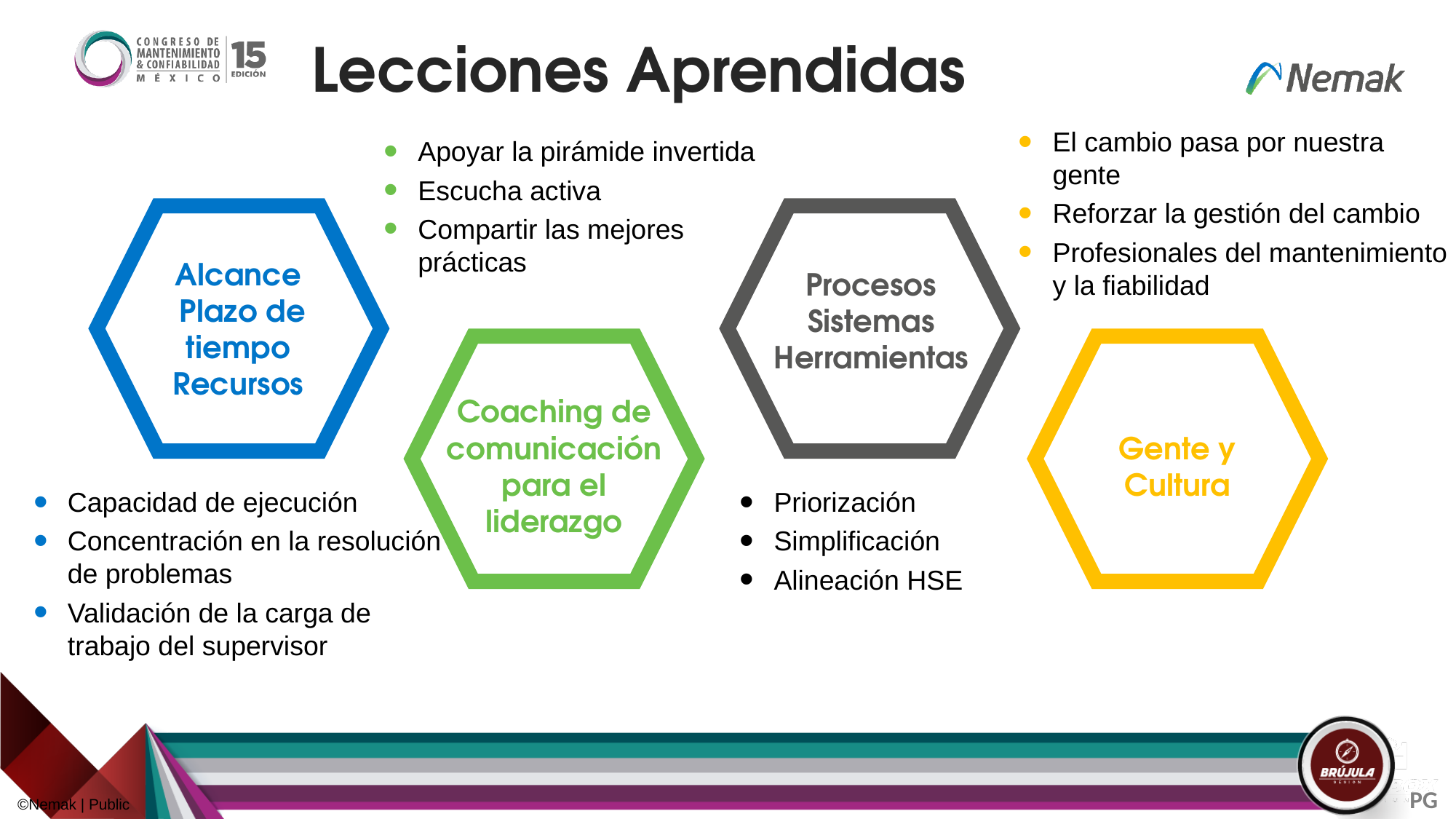

# Lecciones Aprendidas
El cambio pasa por nuestra gente
Reforzar la gestión del cambio
Profesionales del mantenimiento y la fiabilidad
Apoyar la pirámide invertida
Escucha activa
Compartir las mejores prácticas

Alcance
 Plazo de tiempo Recursos
Procesos Sistemas Herramientas

Coaching de comunicación para el liderazgo
Gente y Cultura
Capacidad de ejecución
Concentración en la resolución de problemas
Validación de la carga de trabajo del supervisor
Priorización
Simplificación
Alineación HSE
AG
PG